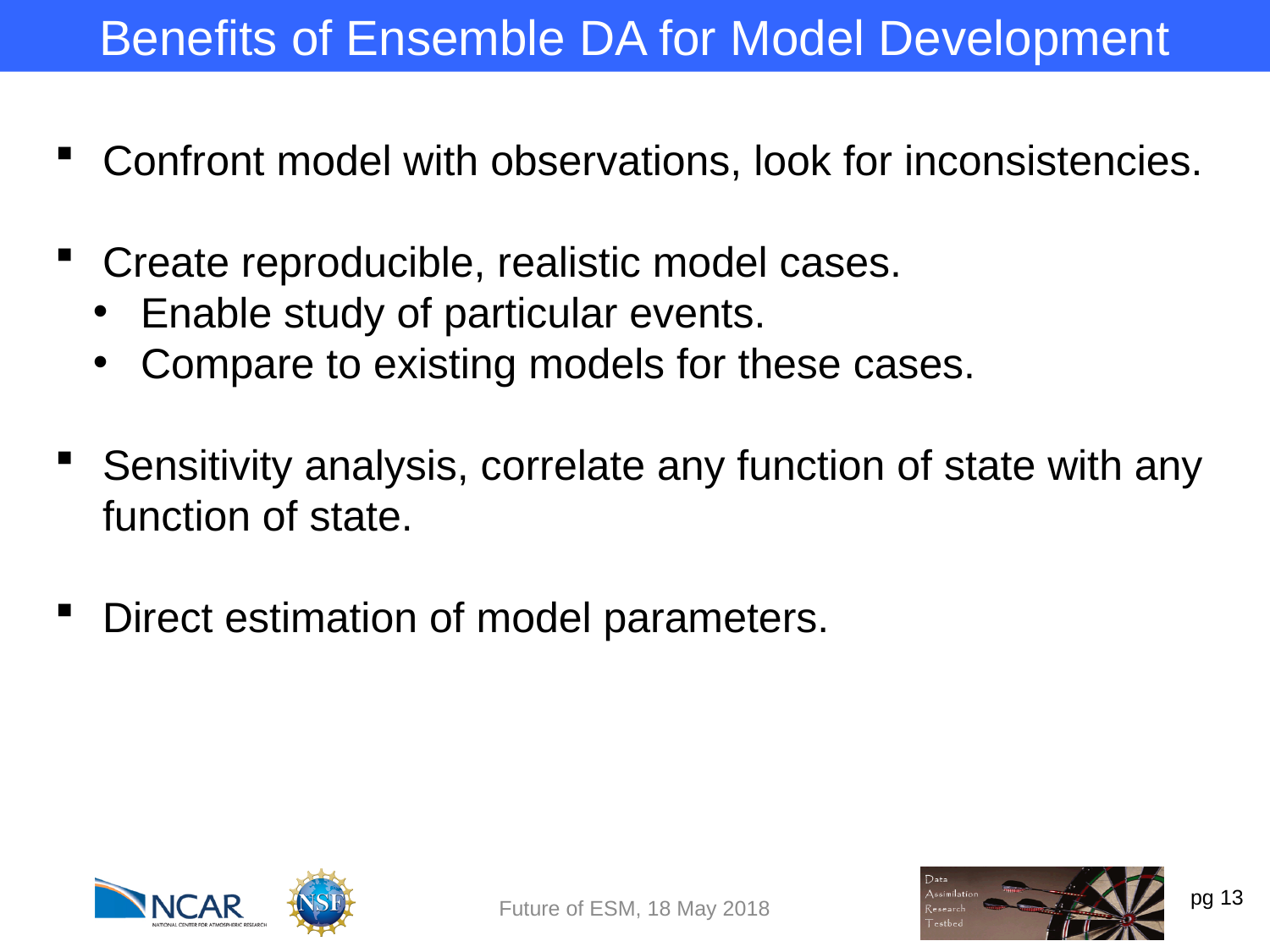

Benefits of Ensemble DA for Model Development
Confront model with observations, look for inconsistencies.

Create reproducible, realistic model cases.
Enable study of particular events.
Compare to existing models for these cases.

Sensitivity analysis, correlate any function of state with any function of state.

Direct estimation of model parameters.
Future of ESM, 18 May 2018